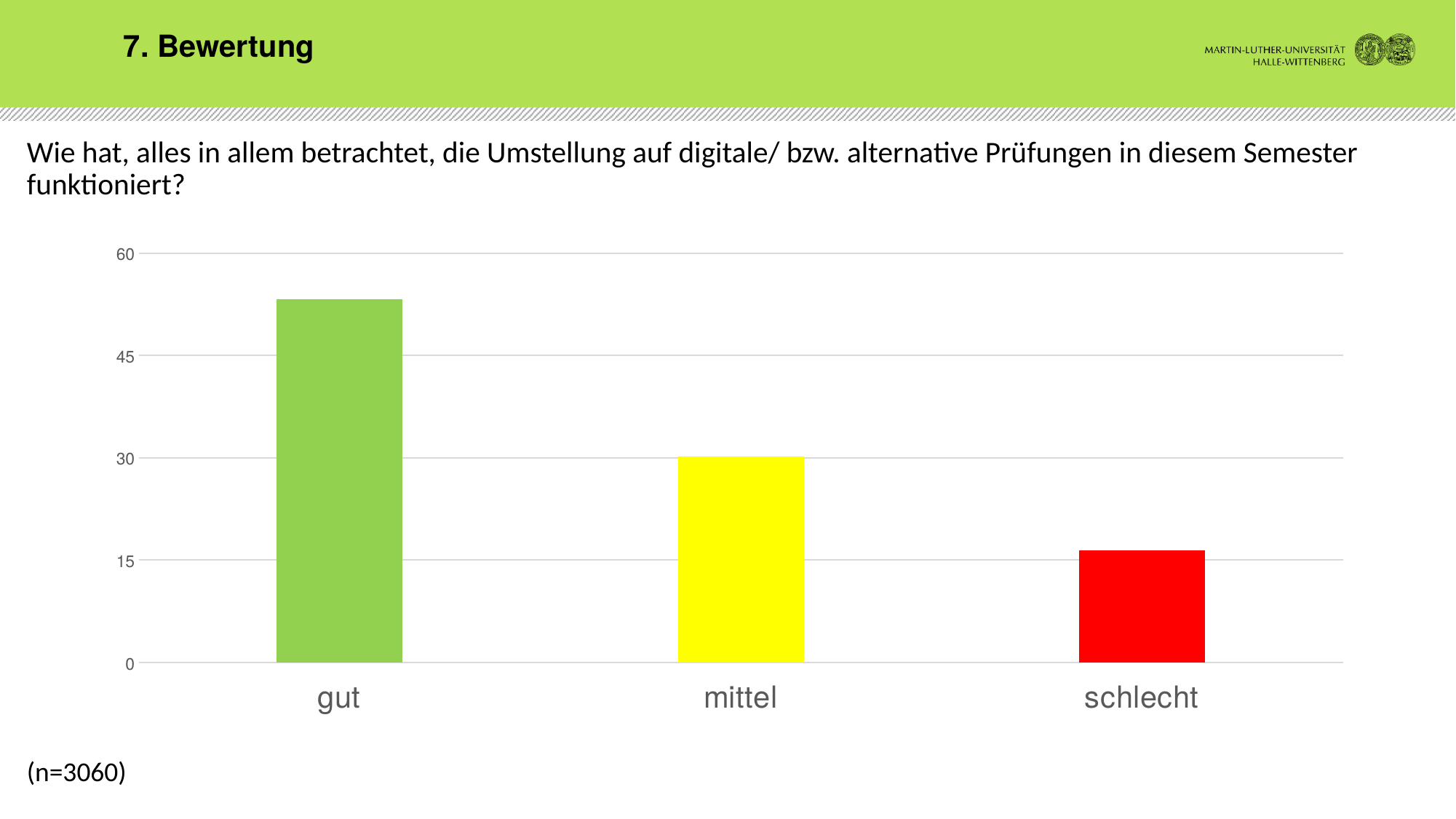

7. Bewertung

# Wie hat, alles in allem betrachtet, die Umstellung auf digitale/ bzw. alternative Prüfungen in diesem Semester funktioniert? (n=3060)

### Chart

| Category | Datenreihe 1 |
|---|---|
| gut | 53.3 |
| mittel | 30.2 |
| schlecht | 16.4 |